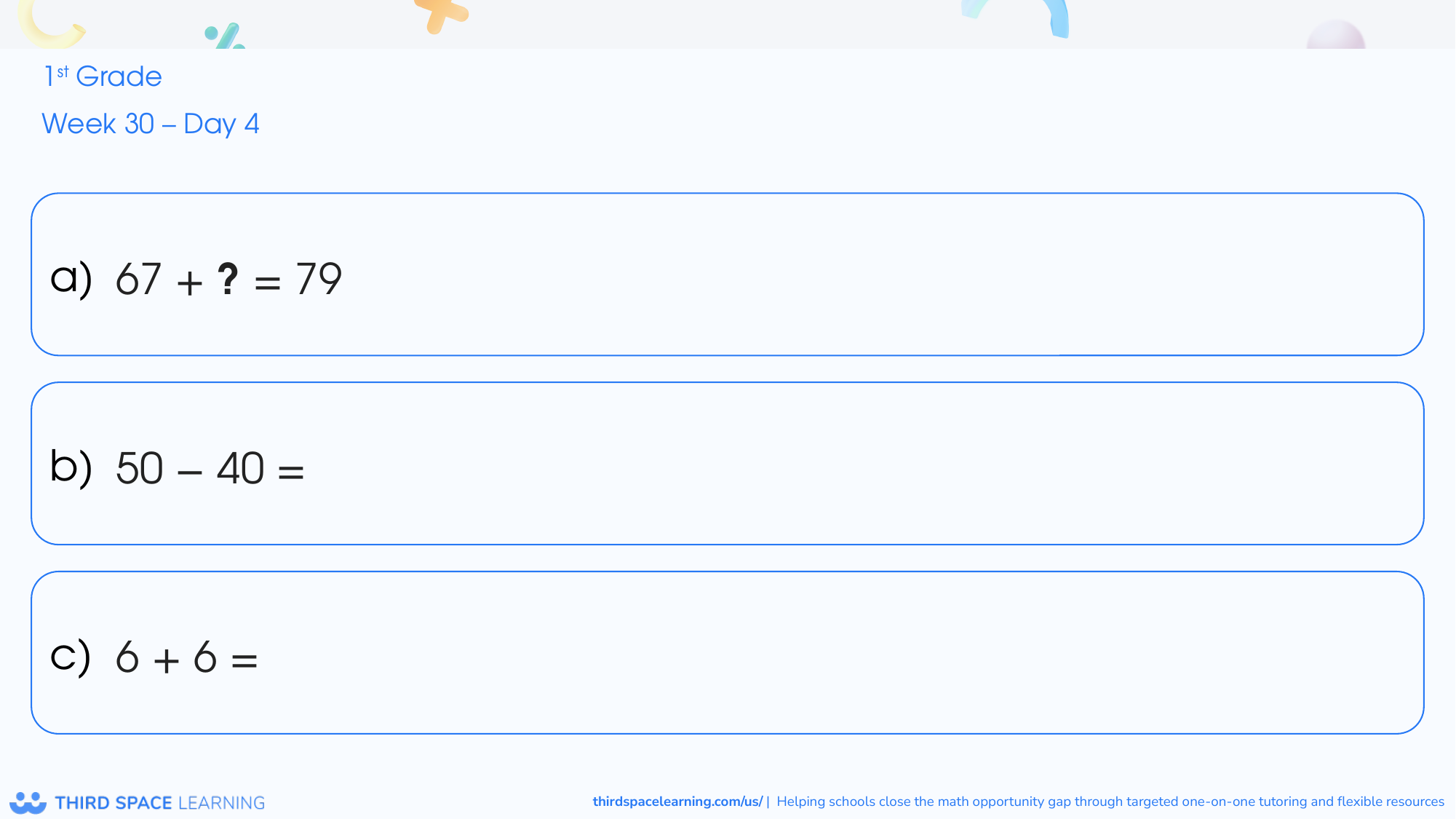

1st Grade
Week 30 – Day 4
67 + ? = 79
50 − 40 =
6 + 6 =